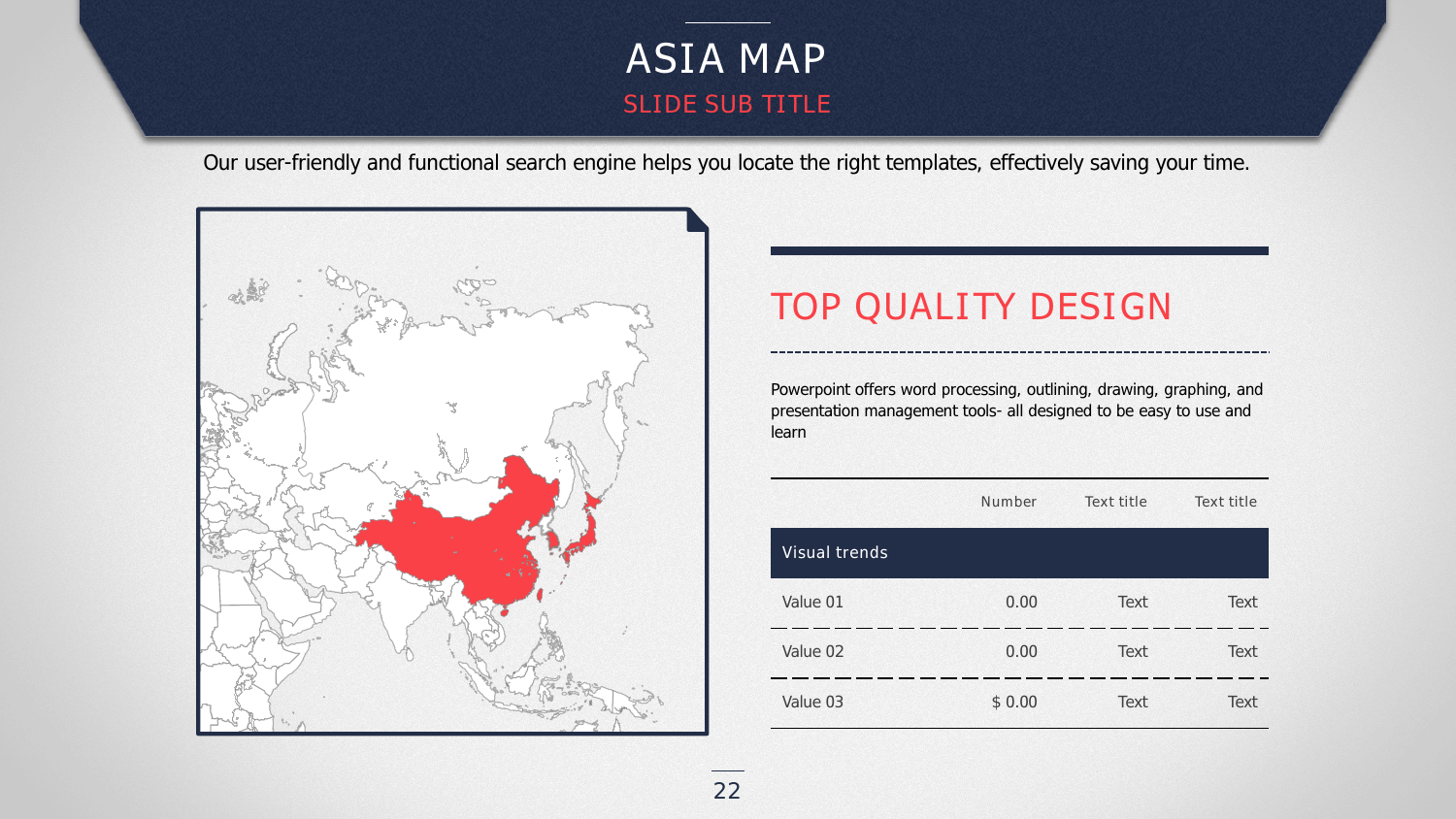

ASIA MAP
SLIDE SUB TITLE
Our user-friendly and functional search engine helps you locate the right templates, effectively saving your time.

TOP QUALITY DESIGN
Powerpoint offers word processing, outlining, drawing, graphing, and presentation management tools- all designed to be easy to use and learn
|  | Number | Text title | Text title |
| --- | --- | --- | --- |
| Visual trends |  |  |  |
| Value 01 | 0.00 | Text | Text |
| Value 02 | 0.00 | Text | Text |
| Value 03 | $ 0.00 | Text | Text |
22